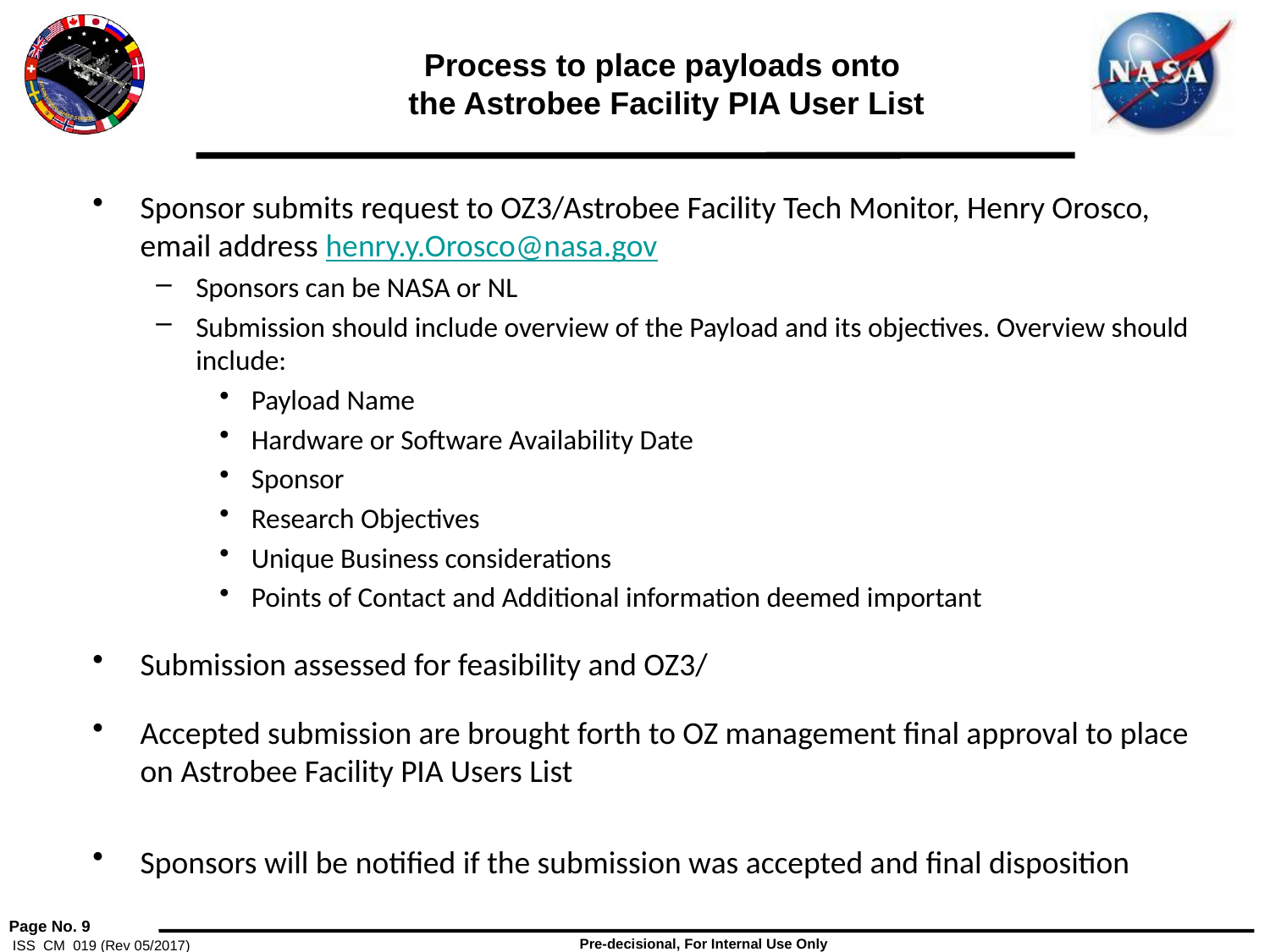

# Process to place payloads onto the Astrobee Facility PIA User List
Sponsor submits request to OZ3/Astrobee Facility Tech Monitor, Henry Orosco, email address henry.y.Orosco@nasa.gov
Sponsors can be NASA or NL
Submission should include overview of the Payload and its objectives. Overview should include:
Payload Name
Hardware or Software Availability Date
Sponsor
Research Objectives
Unique Business considerations
Points of Contact and Additional information deemed important

Submission assessed for feasibility and OZ3/

Accepted submission are brought forth to OZ management final approval to place on Astrobee Facility PIA Users List

Sponsors will be notified if the submission was accepted and final disposition